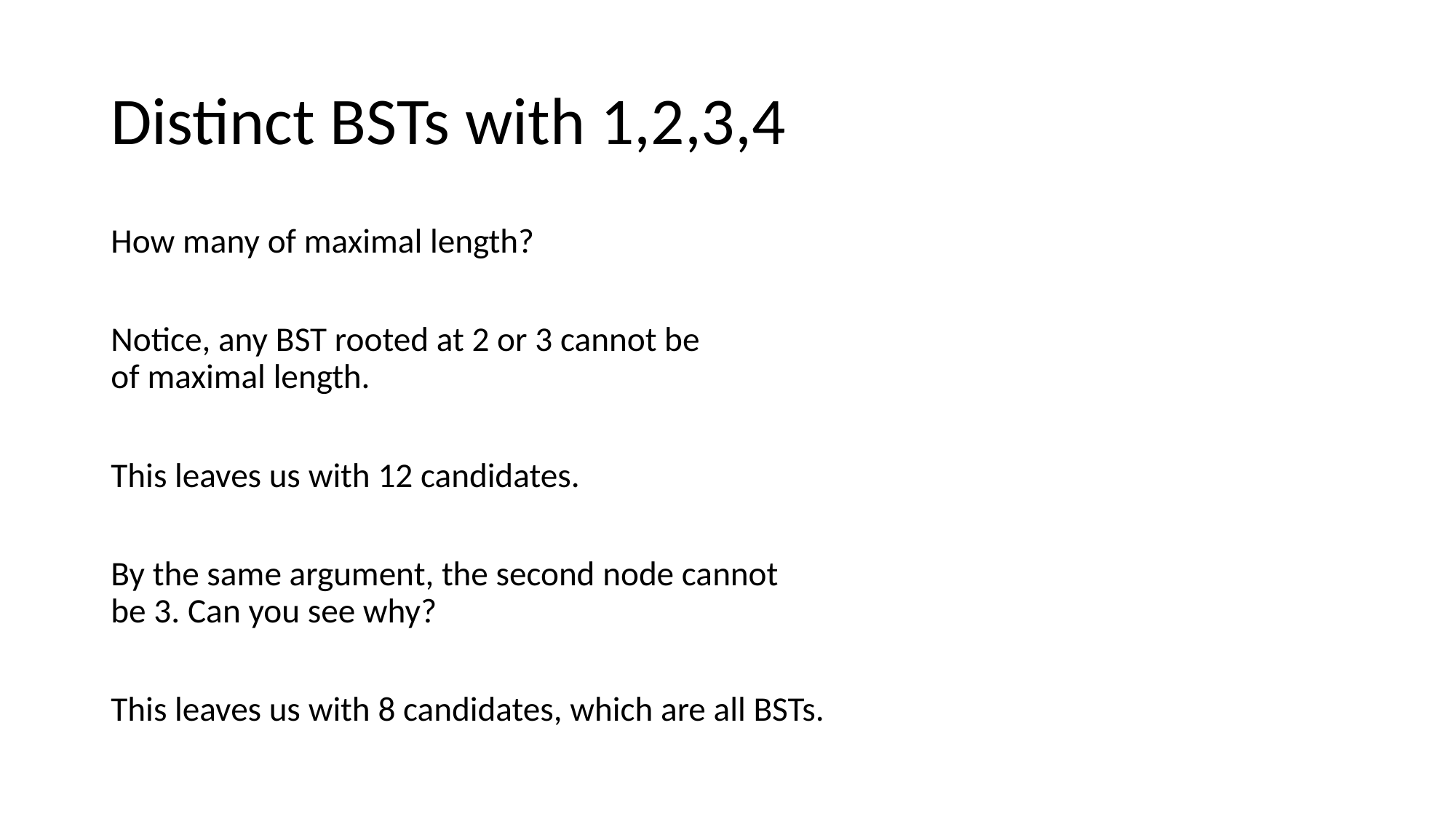

# Distinct BSTs with 1,2,3,4
How many of maximal length?

Notice, any BST rooted at 2 or 3 cannot be
of maximal length.

This leaves us with 12 candidates.

By the same argument, the second node cannot
be 3. Can you see why?

This leaves us with 8 candidates, which are all BSTs.